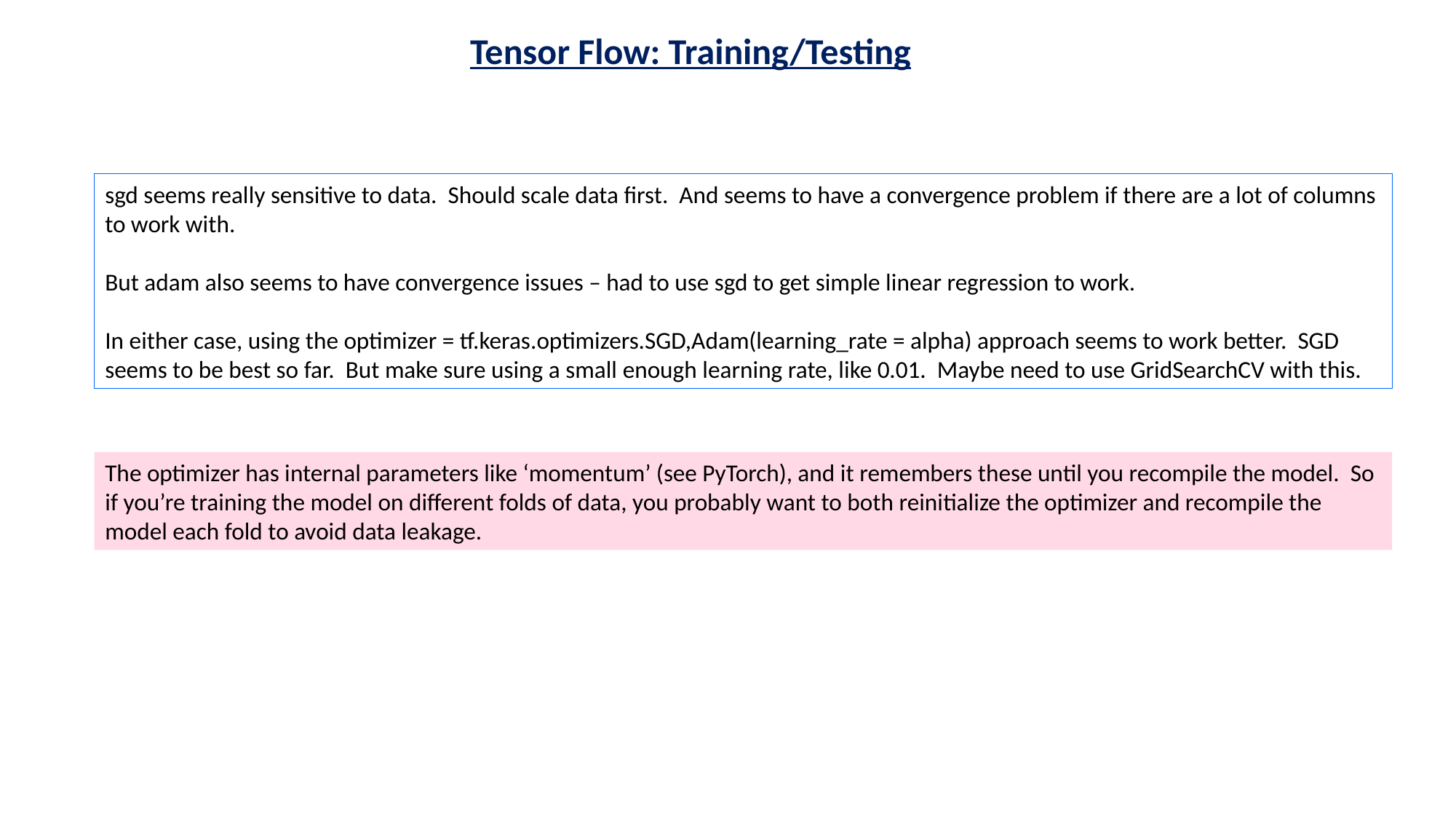

Tensor Flow: Training/Testing
sgd seems really sensitive to data.  Should scale data first.  And seems to have a convergence problem if there are a lot of columns to work with.

But adam also seems to have convergence issues – had to use sgd to get simple linear regression to work.

In either case, using the optimizer = tf.keras.optimizers.SGD,Adam(learning_rate = alpha) approach seems to work better.  SGD seems to be best so far.  But make sure using a small enough learning rate, like 0.01.  Maybe need to use GridSearchCV with this.
The optimizer has internal parameters like ‘momentum’ (see PyTorch), and it remembers these until you recompile the model.  So if you’re training the model on different folds of data, you probably want to both reinitialize the optimizer and recompile the model each fold to avoid data leakage.